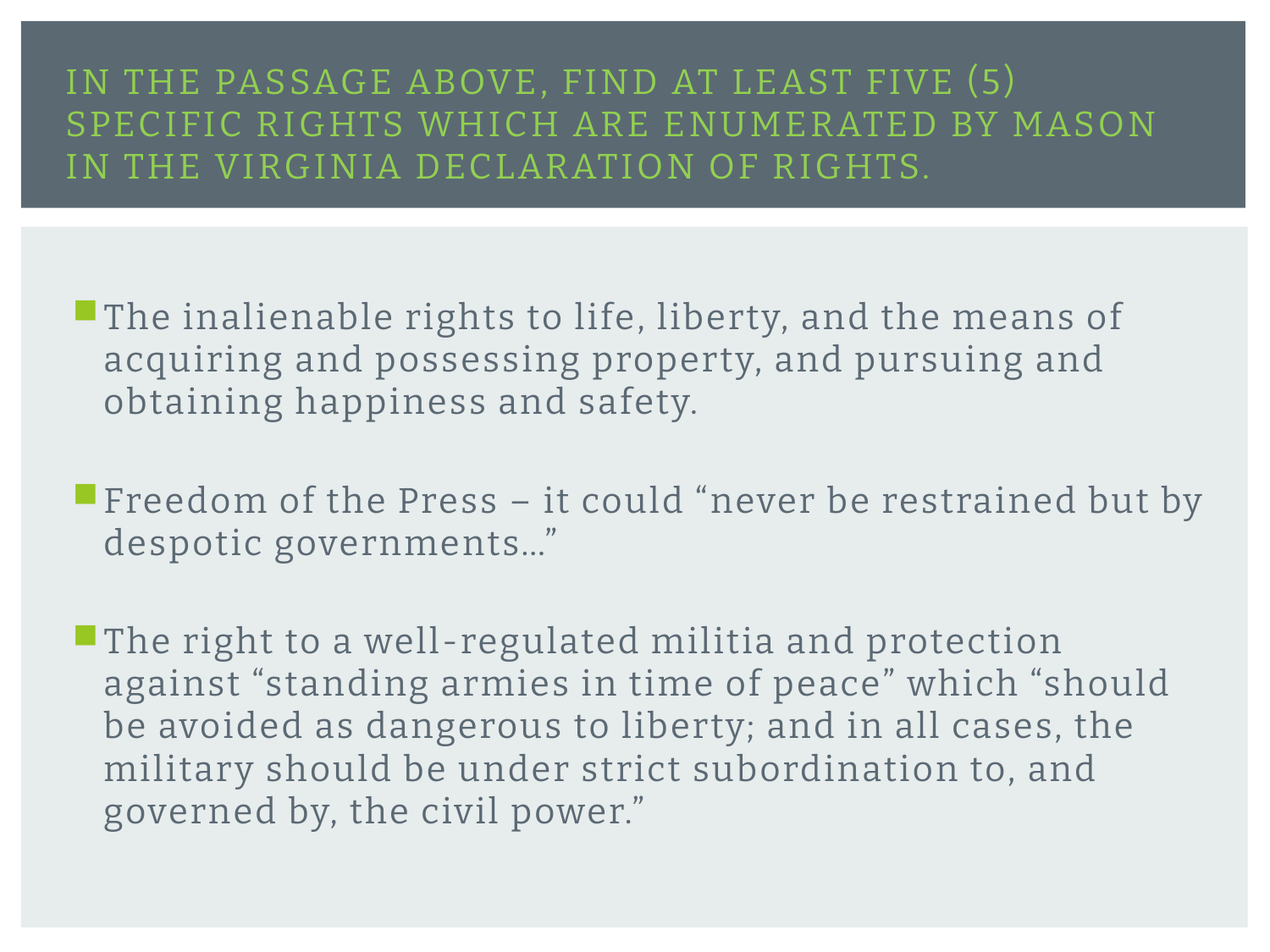

# In the passage above, find at least five (5) specific rights which are enumerated by Mason in the Virginia Declaration of Rights.

The inalienable rights to life, liberty, and the means of acquiring and possessing property, and pursuing and obtaining happiness and safety.

Freedom of the Press – it could “never be restrained but by despotic governments…”

The right to a well-regulated militia and protection against “standing armies in time of peace” which “should be avoided as dangerous to liberty; and in all cases, the military should be under strict subordination to, and governed by, the civil power.”